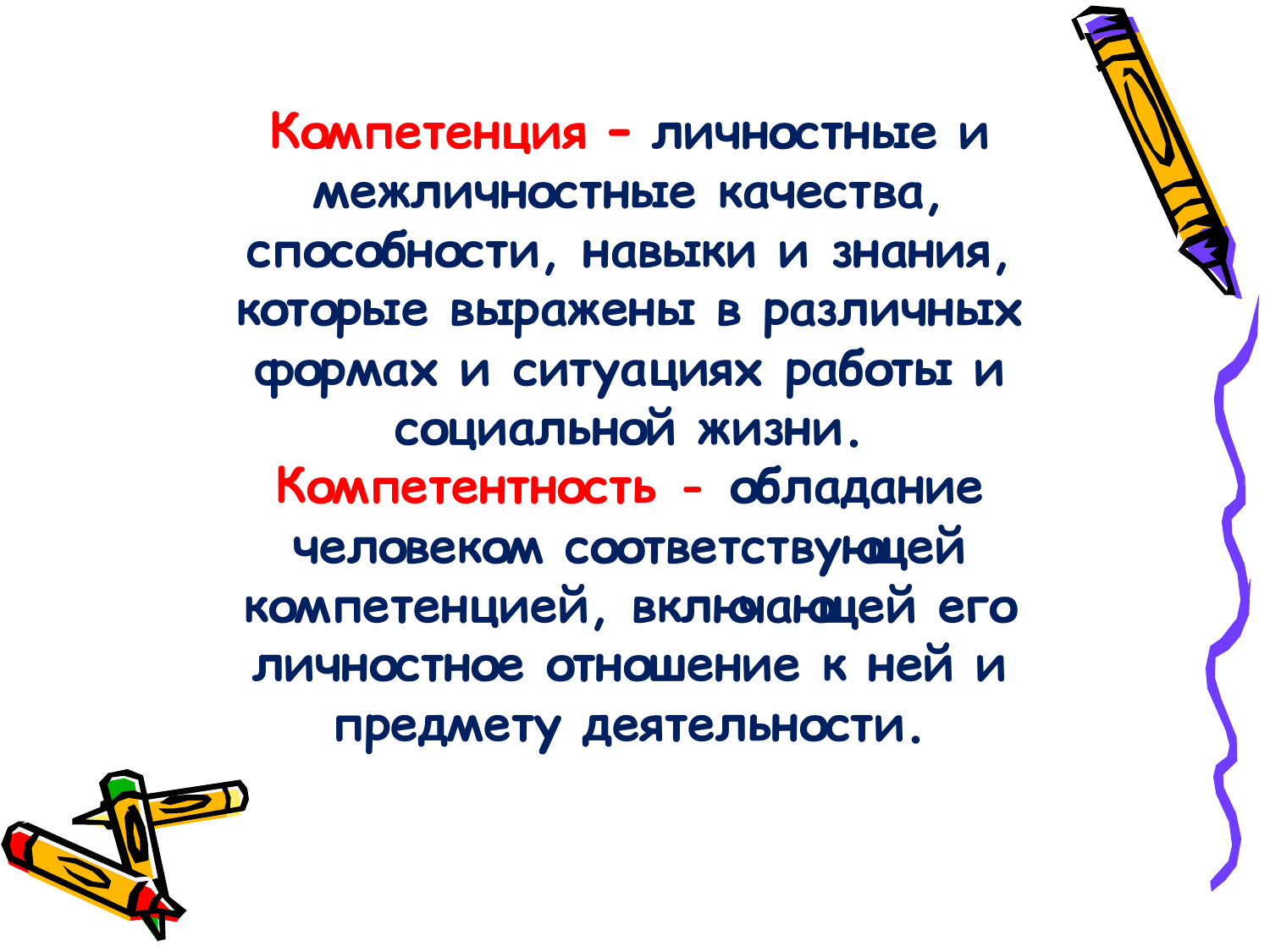

# Компетенция – личностные и межличностные качества, способности, навыки и знания, которые выражены в различных формах и ситуациях работы и социальной жизни. Компетентность - обладание человеком соответствующей компетенцией, включающей его личностное отношение к ней и предмету деятельности.